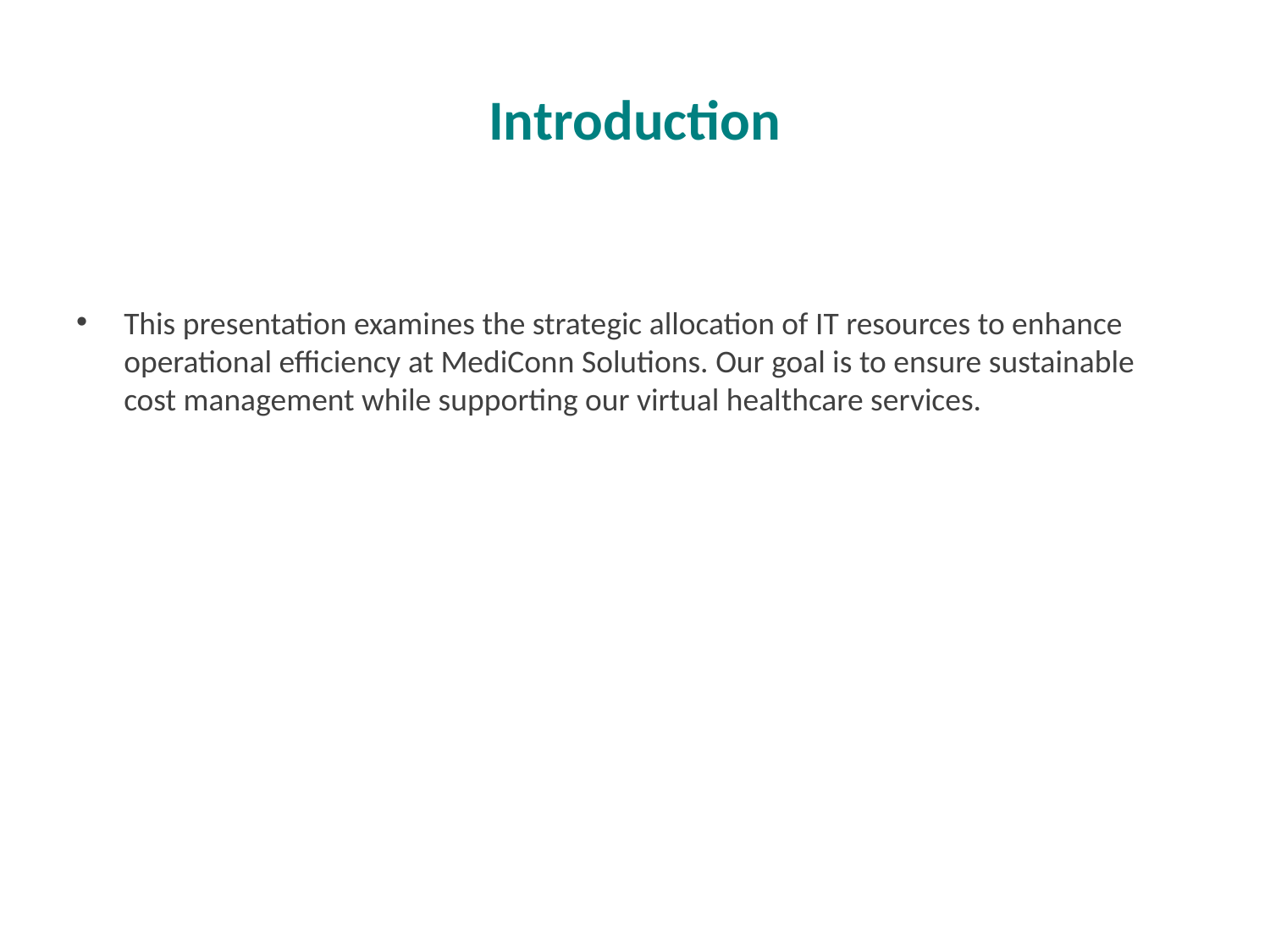

# Introduction

This presentation examines the strategic allocation of IT resources to enhance operational efficiency at MediConn Solutions. Our goal is to ensure sustainable cost management while supporting our virtual healthcare services.